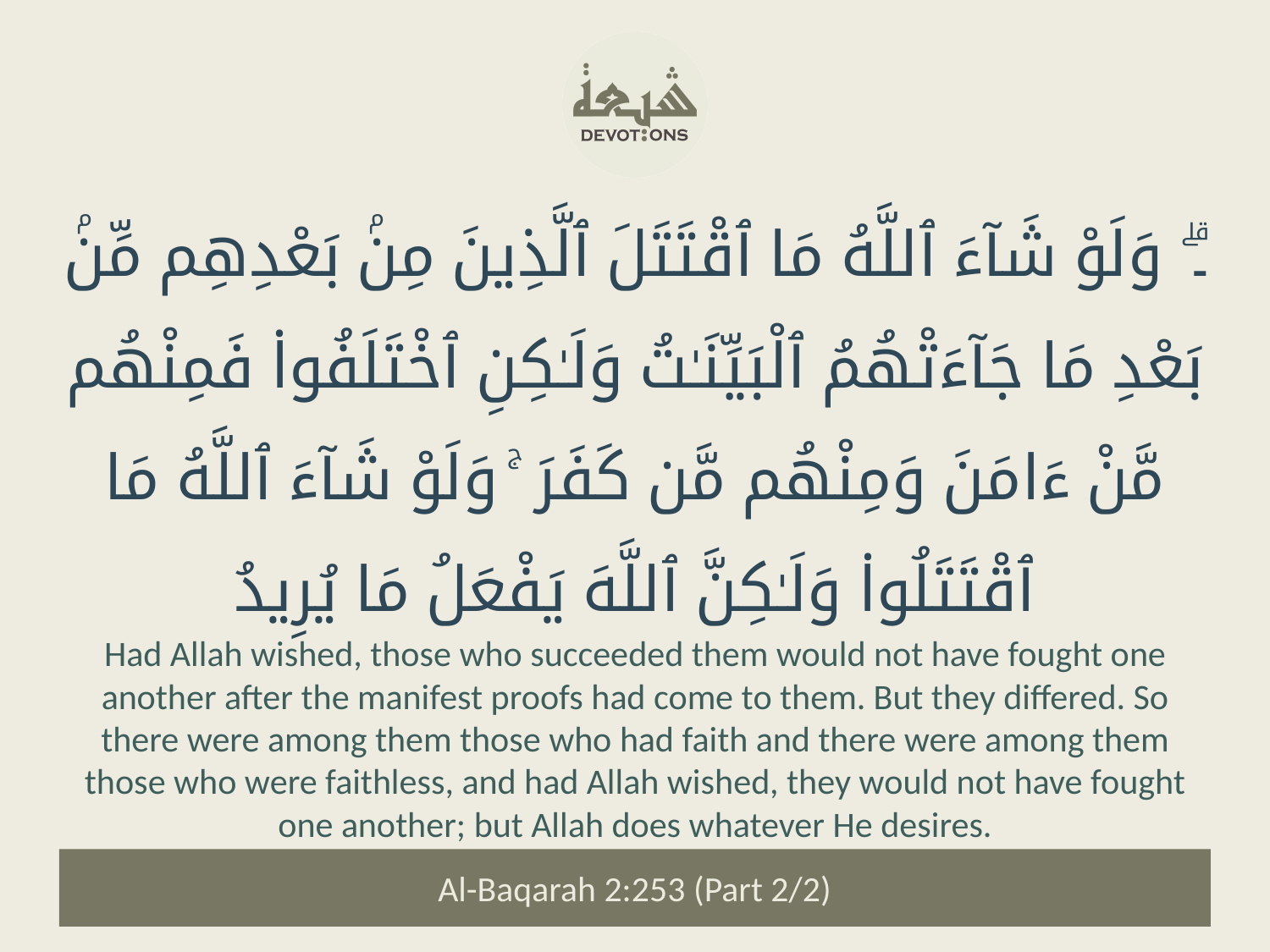

۔ۗ  وَلَوْ شَآءَ ٱللَّهُ مَا ٱقْتَتَلَ ٱلَّذِينَ مِنۢ بَعْدِهِم مِّنۢ بَعْدِ مَا جَآءَتْهُمُ ٱلْبَيِّنَـٰتُ وَلَـٰكِنِ ٱخْتَلَفُوا۟ فَمِنْهُم مَّنْ ءَامَنَ وَمِنْهُم مَّن كَفَرَ ۚ وَلَوْ شَآءَ ٱللَّهُ مَا ٱقْتَتَلُوا۟ وَلَـٰكِنَّ ٱللَّهَ يَفْعَلُ مَا يُرِيدُ
Had Allah wished, those who succeeded them would not have fought one another after the manifest proofs had come to them. But they differed. So there were among them those who had faith and there were among them those who were faithless, and had Allah wished, they would not have fought one another; but Allah does whatever He desires.
Al-Baqarah 2:253 (Part 2/2)